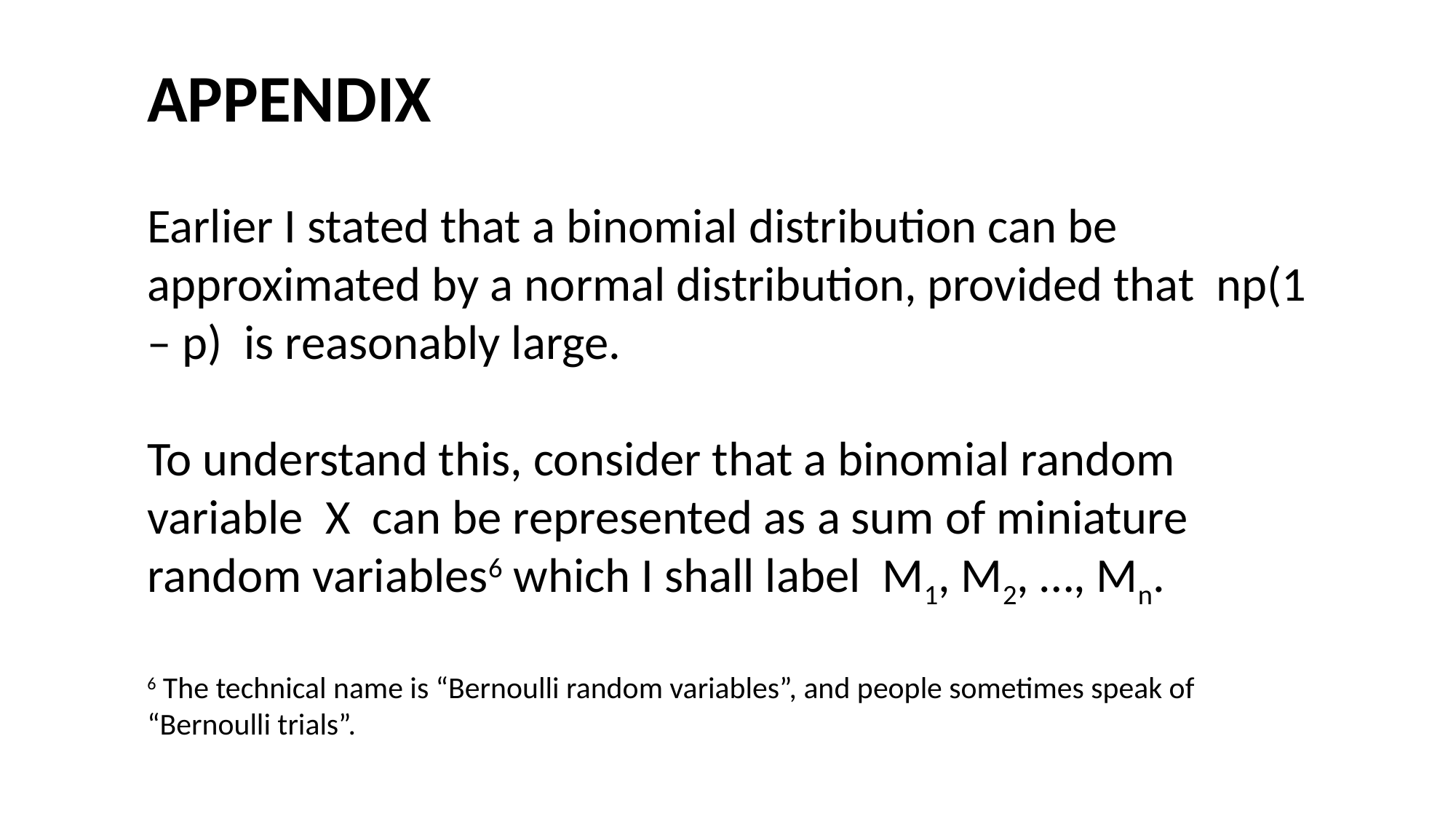

#
APPENDIX

Earlier I stated that a binomial distribution can be approximated by a normal distribution, provided that  np(1 – p)  is reasonably large.

To understand this, consider that a binomial random variable  X  can be represented as a sum of miniature random variables6 which I shall label  M1, M2, …, Mn.

6 The technical name is “Bernoulli random variables”, and people sometimes speak of “Bernoulli trials”.